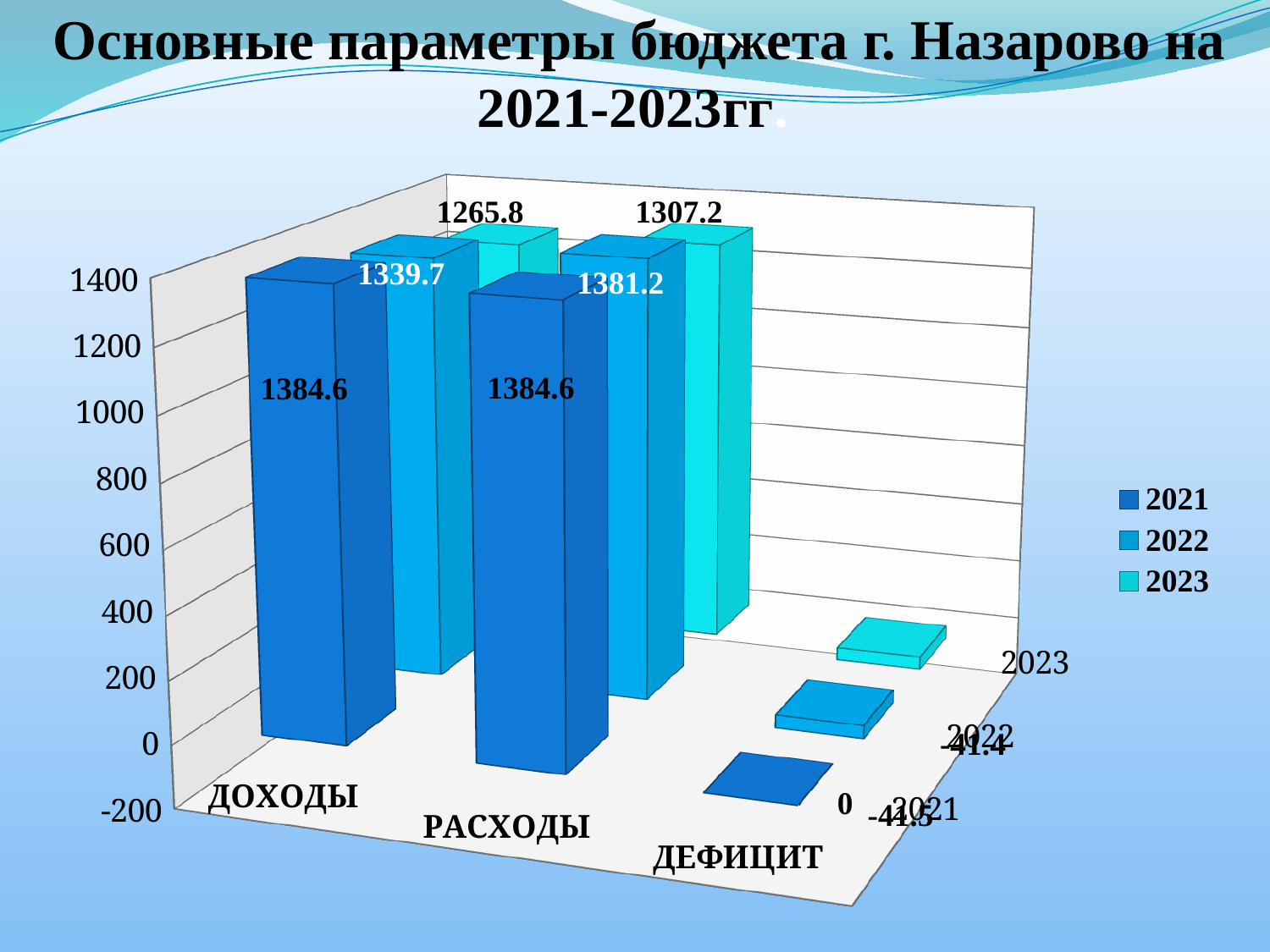

# Основные параметры бюджета г. Назарово на 2021-2023гг.

[unsupported chart]